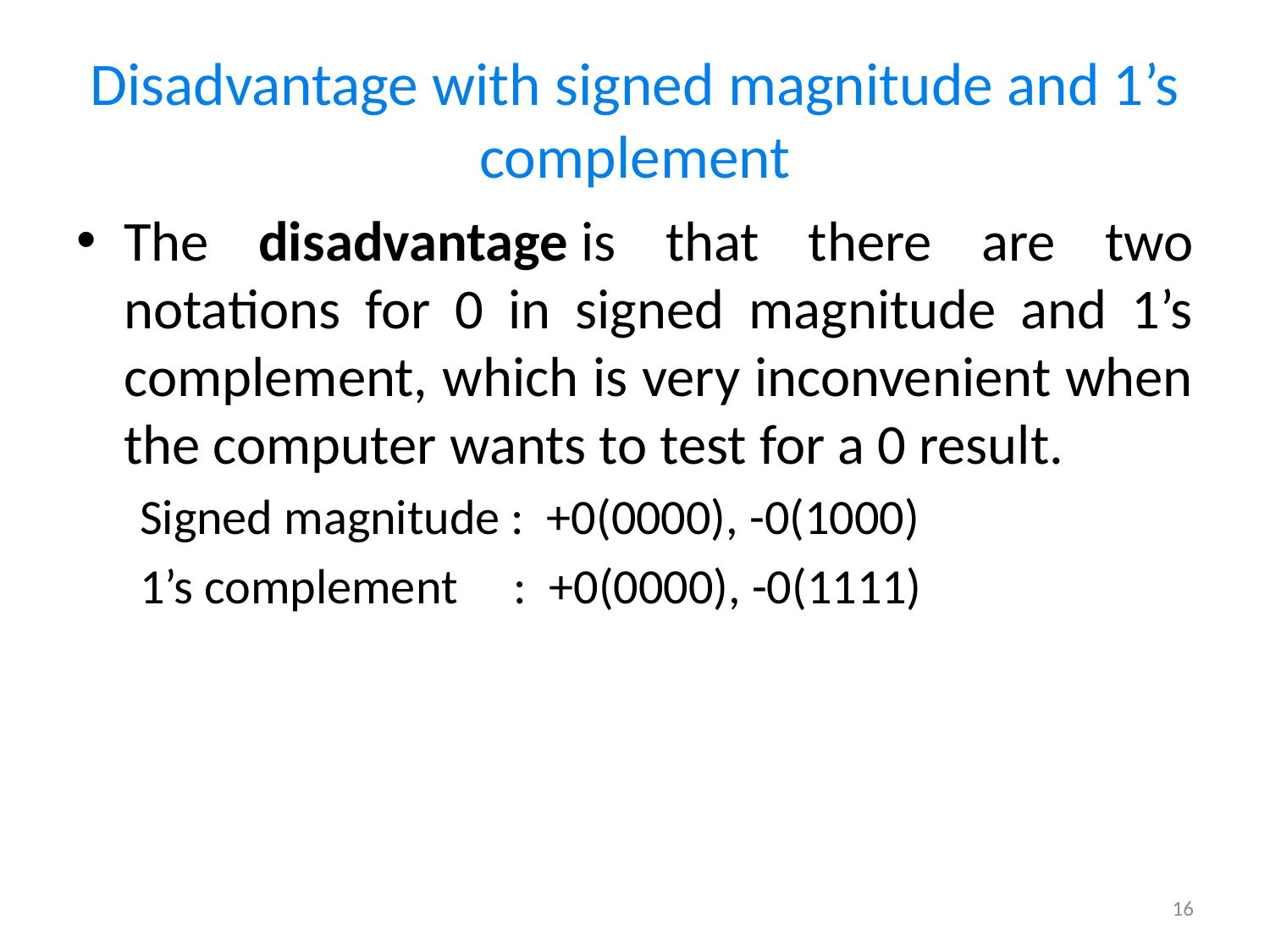

# Disadvantage with signed magnitude and 1’s complement
The disadvantage is that there are two notations for 0 in signed magnitude and 1’s complement, which is very inconvenient when the computer wants to test for a 0 result.
Signed magnitude :  +0(0000), -0(1000)
1’s complement     :  +0(0000), -0(1111)

16